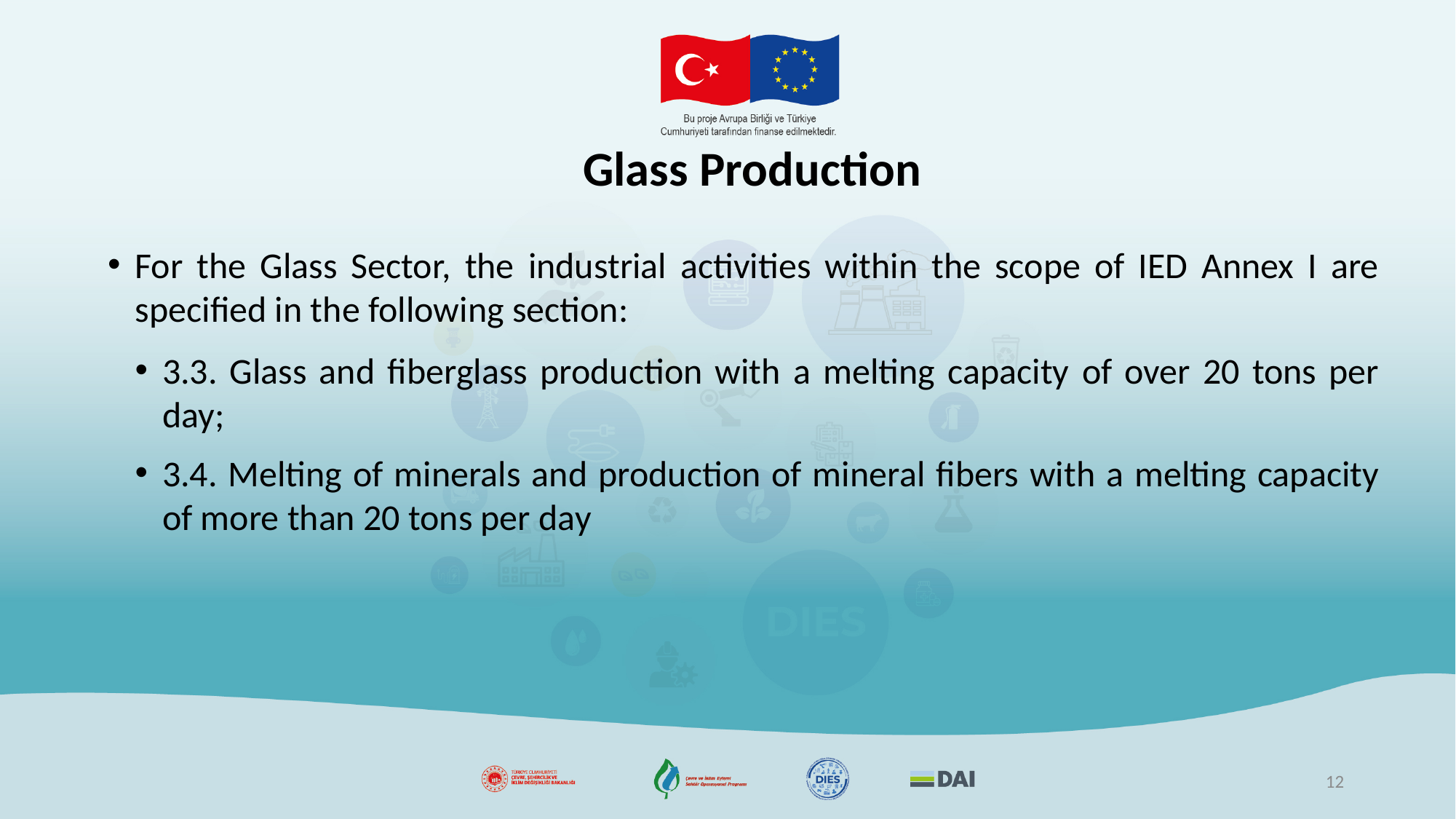

# Glass Production
For the Glass Sector, the industrial activities within the scope of IED Annex I are specified in the following section:
3.3. Glass and fiberglass production with a melting capacity of over 20 tons per day;
3.4. Melting of minerals and production of mineral fibers with a melting capacity of more than 20 tons per day

12